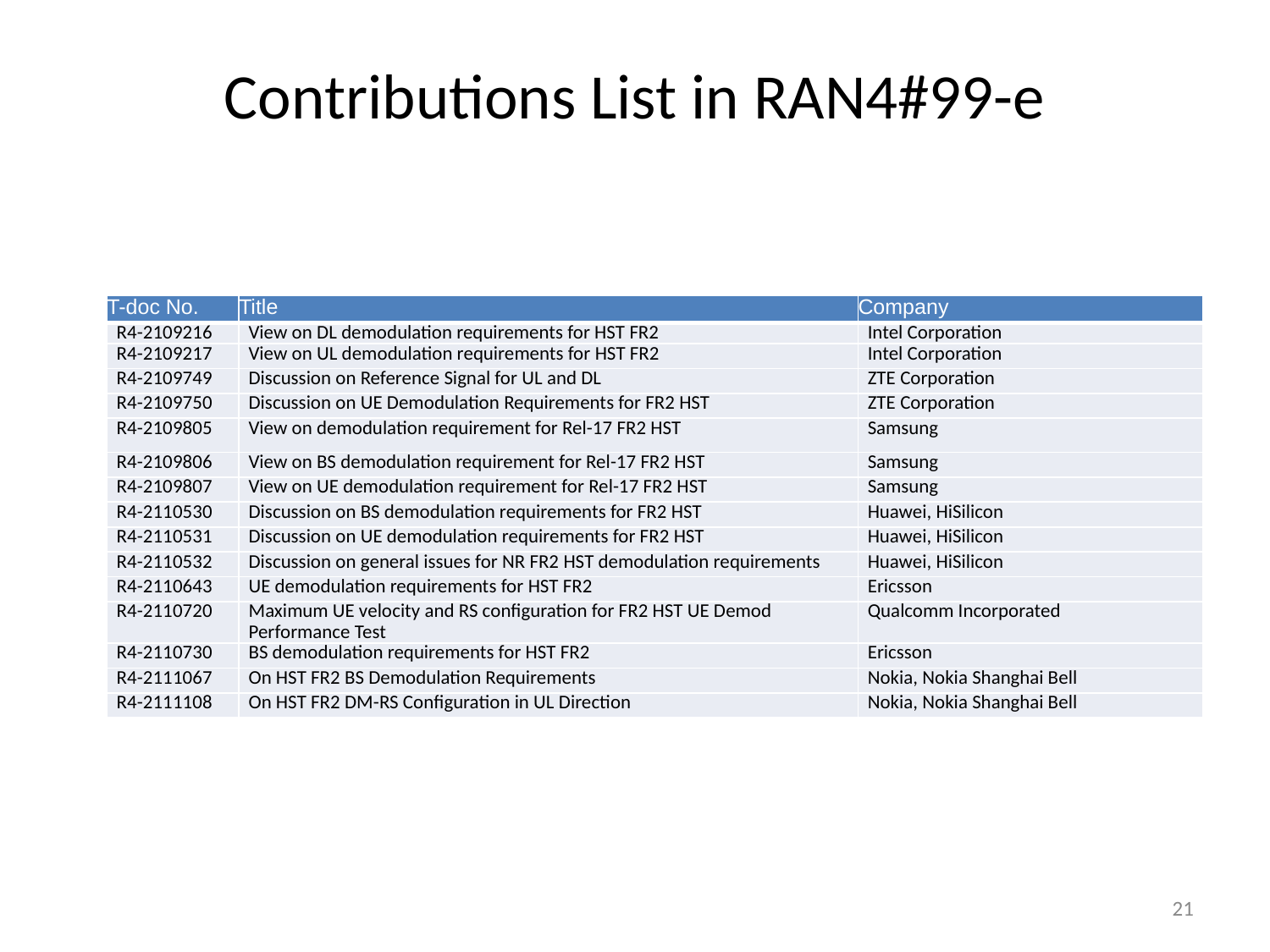

# Contributions List in RAN4#99-e
| T-doc No. | Title | Company |
| --- | --- | --- |
| R4-2109216 | View on DL demodulation requirements for HST FR2 | Intel Corporation |
| R4-2109217 | View on UL demodulation requirements for HST FR2 | Intel Corporation |
| R4-2109749 | Discussion on Reference Signal for UL and DL | ZTE Corporation |
| R4-2109750 | Discussion on UE Demodulation Requirements for FR2 HST | ZTE Corporation |
| R4-2109805 | View on demodulation requirement for Rel-17 FR2 HST | Samsung |
| R4-2109806 | View on BS demodulation requirement for Rel-17 FR2 HST | Samsung |
| R4-2109807 | View on UE demodulation requirement for Rel-17 FR2 HST | Samsung |
| R4-2110530 | Discussion on BS demodulation requirements for FR2 HST | Huawei, HiSilicon |
| R4-2110531 | Discussion on UE demodulation requirements for FR2 HST | Huawei, HiSilicon |
| R4-2110532 | Discussion on general issues for NR FR2 HST demodulation requirements | Huawei, HiSilicon |
| R4-2110643 | UE demodulation requirements for HST FR2 | Ericsson |
| R4-2110720 | Maximum UE velocity and RS configuration for FR2 HST UE Demod Performance Test | Qualcomm Incorporated |
| R4-2110730 | BS demodulation requirements for HST FR2 | Ericsson |
| R4-2111067 | On HST FR2 BS Demodulation Requirements | Nokia, Nokia Shanghai Bell |
| R4-2111108 | On HST FR2 DM-RS Configuration in UL Direction | Nokia, Nokia Shanghai Bell |
21